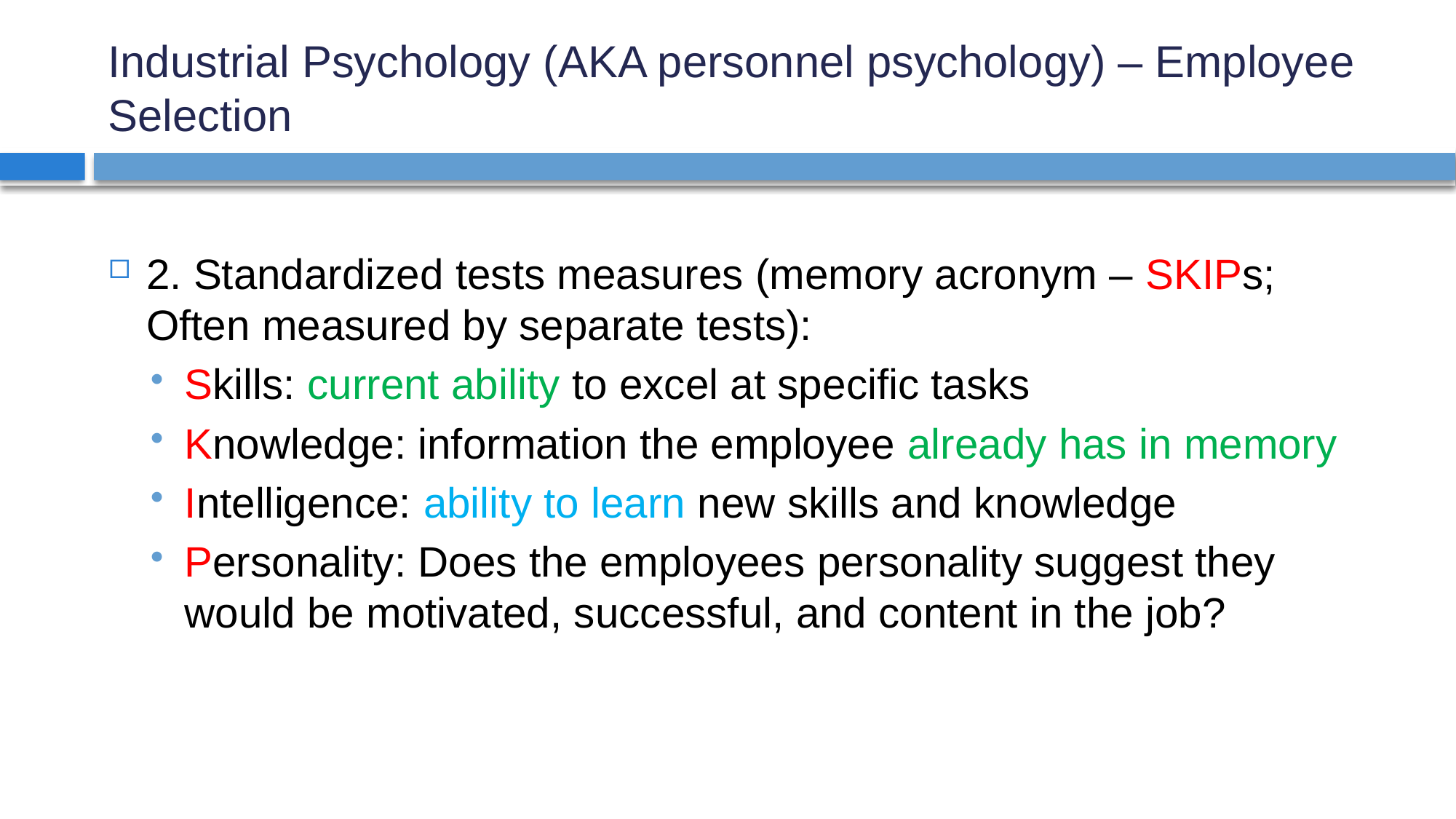

# Industrial Psychology (AKA personnel psychology) – Employee Selection

2. Standardized tests measures (memory acronym – SKIPs; Often measured by separate tests):
Skills: current ability to excel at specific tasks
Knowledge: information the employee already has in memory
Intelligence: ability to learn new skills and knowledge
Personality: Does the employees personality suggest they would be motivated, successful, and content in the job?